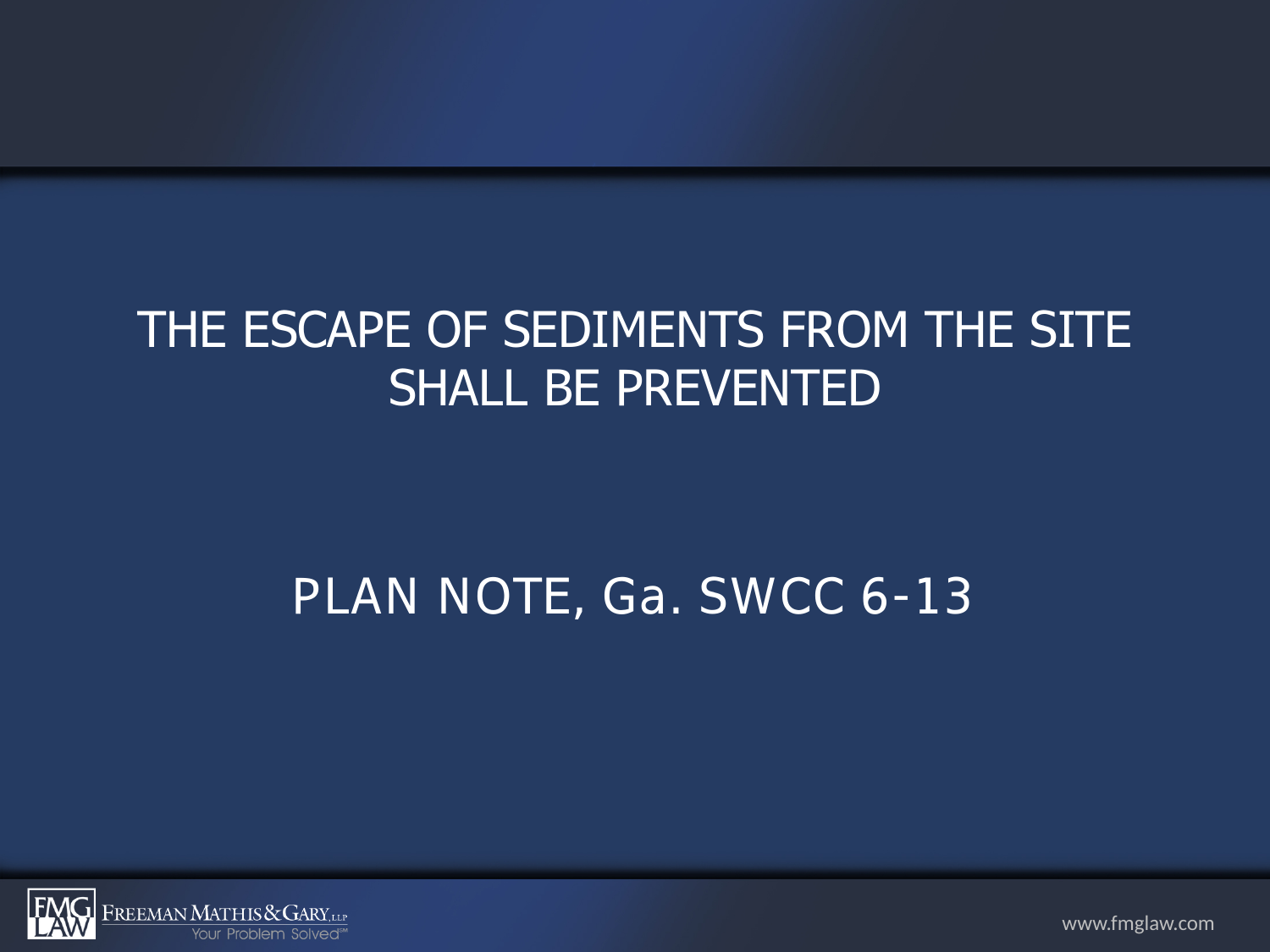

#

THE ESCAPE OF SEDIMENTS FROM THE SITE SHALL BE PREVENTED

PLAN NOTE, Ga. SWCC 6-13